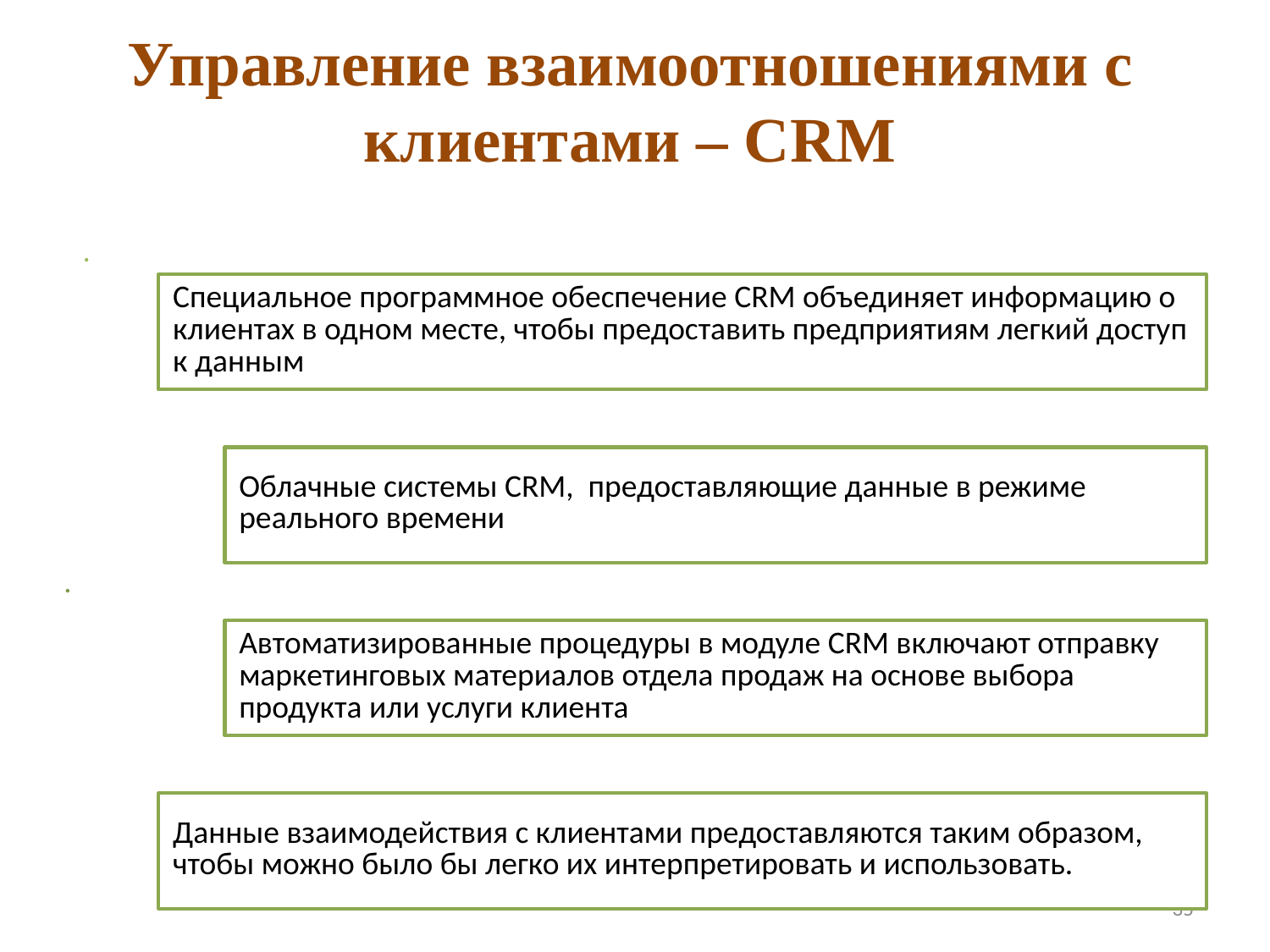

# Управление взаимоотношениями с клиентами – CRM
Специальное программное обеспечение CRM объединяет информацию о клиентах в одном месте, чтобы предоставить предприятиям легкий доступ к данным
Автоматизированные процедуры в модуле CRM включают отправку маркетинговых материалов отдела продаж на основе выбора продукта или услуги клиента
Облачные системы CRM,  предоставляющие данные в режиме реального времени
Данные взаимодействия с клиентами предоставляются таким образом, чтобы можно было бы легко их интерпретировать и использовать.
35